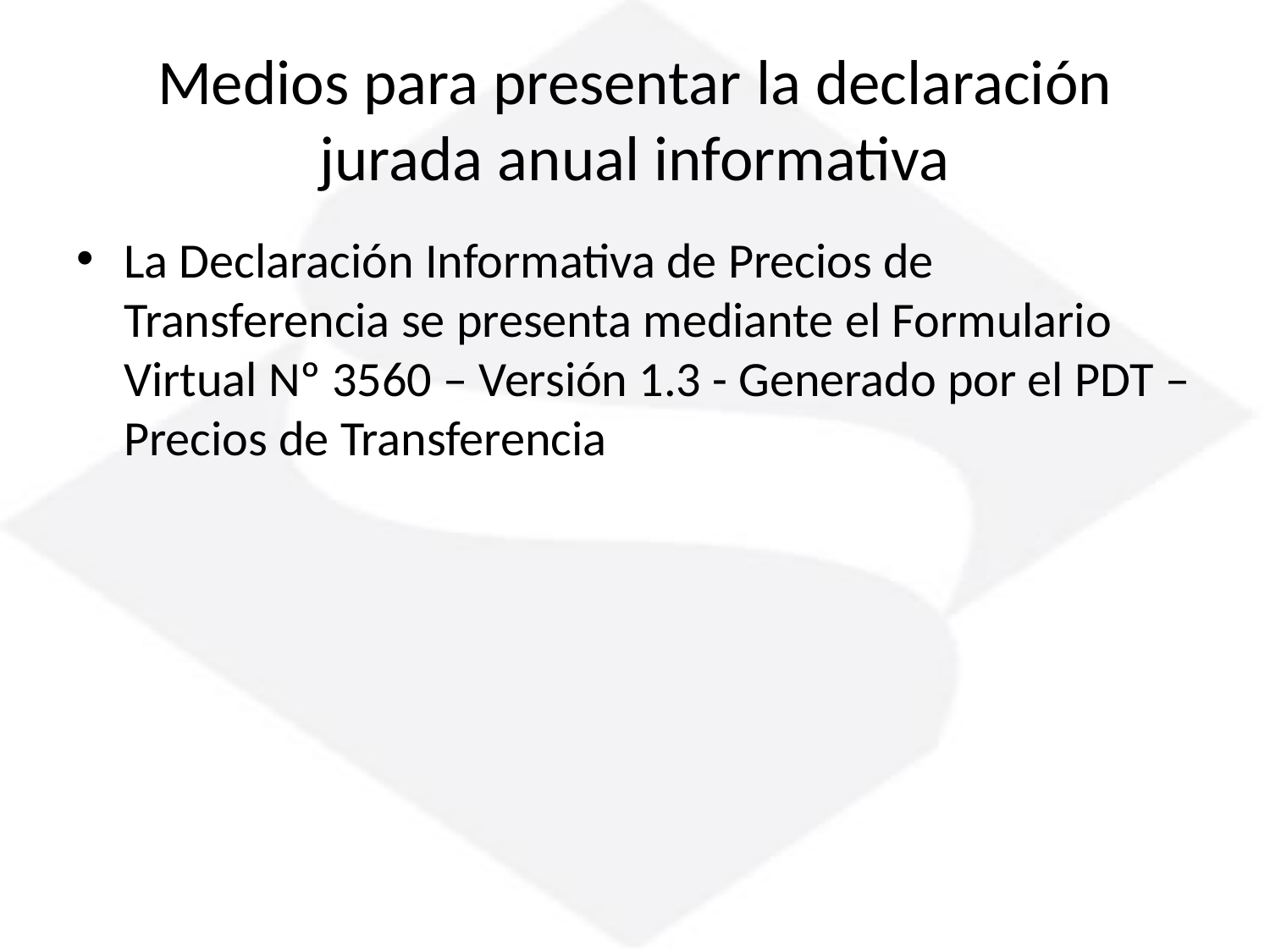

# Medios para presentar la declaración jurada anual informativa
La Declaración Informativa de Precios de Transferencia se presenta mediante el Formulario Virtual Nº 3560 – Versión 1.3 - Generado por el PDT – Precios de Transferencia